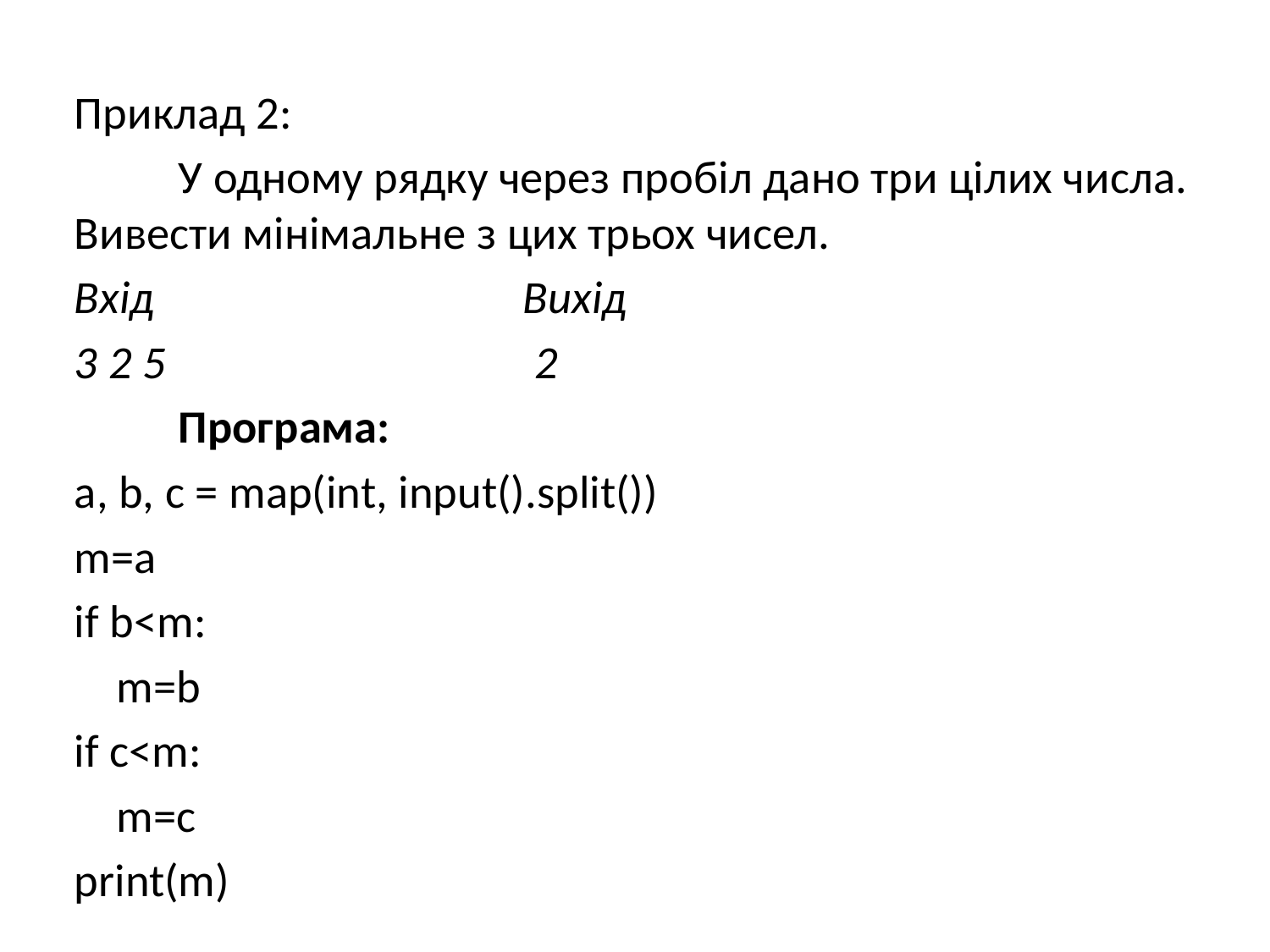

Приклад 2:
	У одному рядку через пробіл дано три цілих числа. Вивести мінімальне з цих трьох чисел.
Вхід                                   Вихід
3 2 5                                   2
	Програма:
a, b, c = map(int, input().split())
m=a
if b<m:
    m=b
if c<m:
    m=c
print(m)